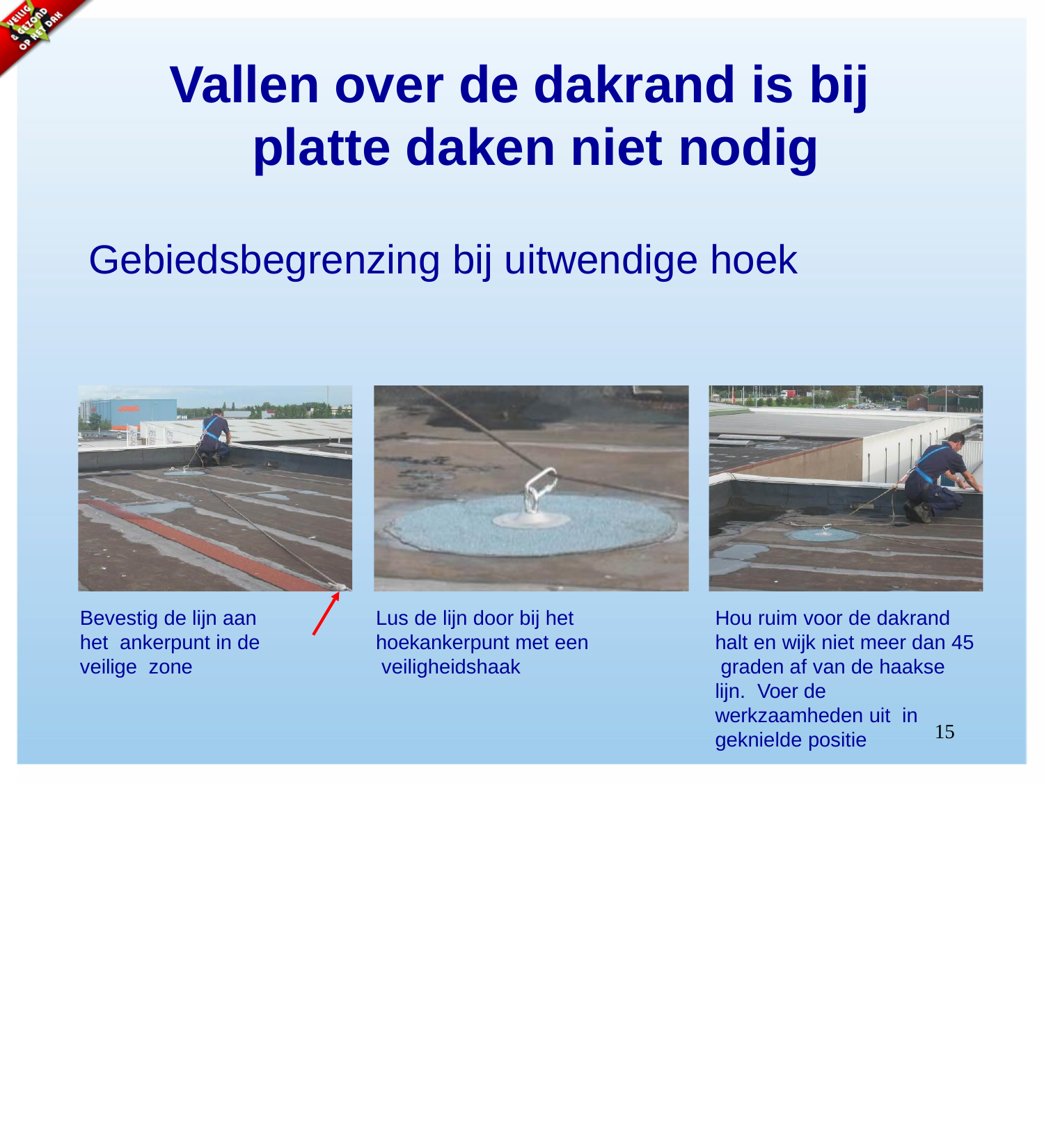

# Vallen over de dakrand is bij  platte daken niet nodig
Gebiedsbegrenzing bij uitwendige hoek

Bevestig de lijn aan het  ankerpunt in de veilige  zone
Lus de lijn door bij het  hoekankerpunt met een  veiligheidshaak
Hou ruim voor de dakrand  halt en wijk niet meer dan 45  graden af van de haakse lijn.  Voer de werkzaamheden uit  in geknielde positie
15